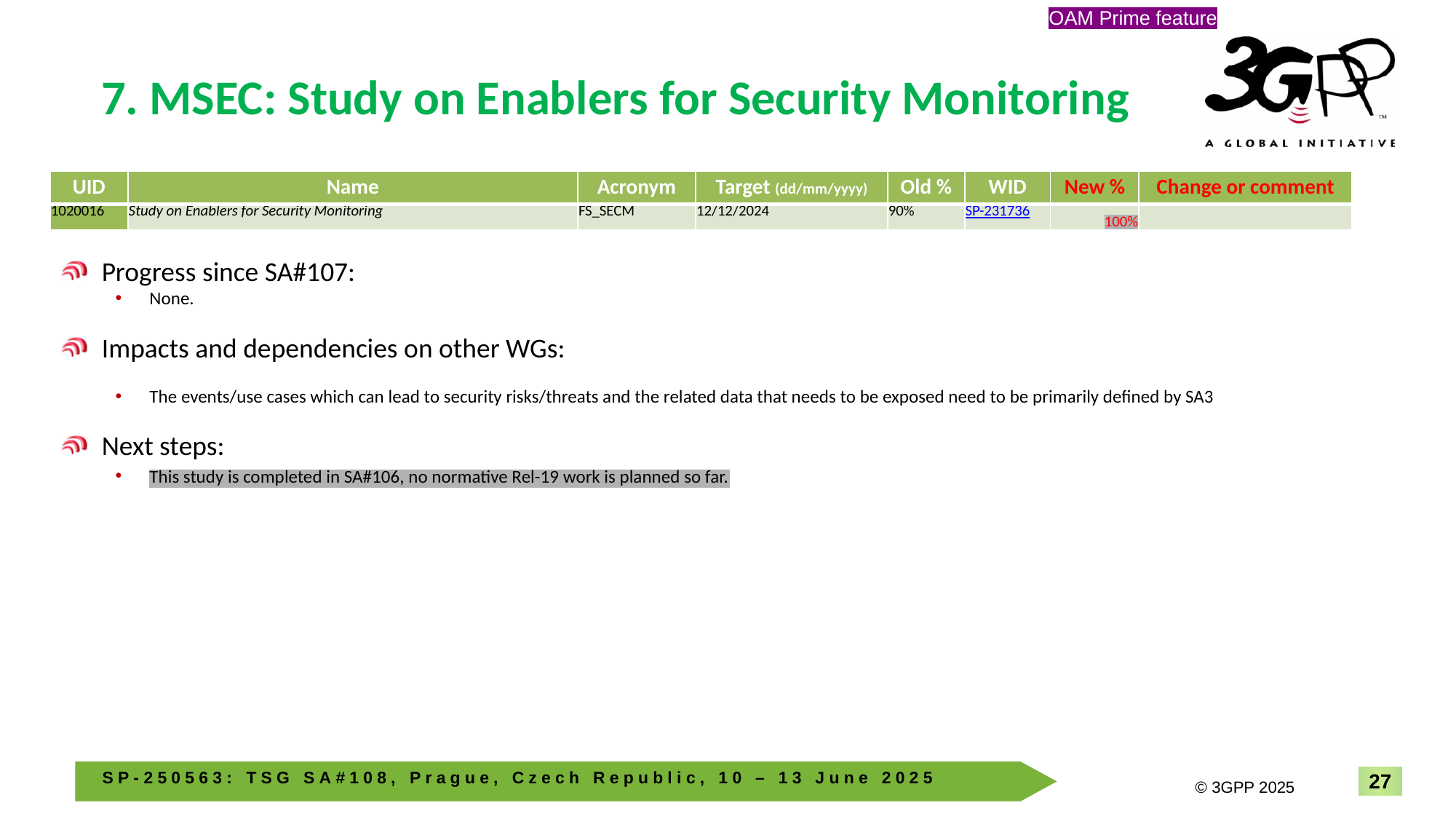

OAM Prime feature
# 7. MSEC: Study on Enablers for Security Monitoring
| UID | Name | Acronym | Target (dd/mm/yyyy) | Old % | WID | New % | Change or comment |
| --- | --- | --- | --- | --- | --- | --- | --- |
| 1020016 | Study on Enablers for Security Monitoring | FS\_SECM | 12/12/2024 | 90% | SP-231736 | 100% |  |
Progress since SA#107:
None.

Impacts and dependencies on other WGs:

The events/use cases which can lead to security risks/threats and the related data that needs to be exposed need to be primarily defined by SA3

Next steps:
This study is completed in SA#106, no normative Rel-19 work is planned so far.